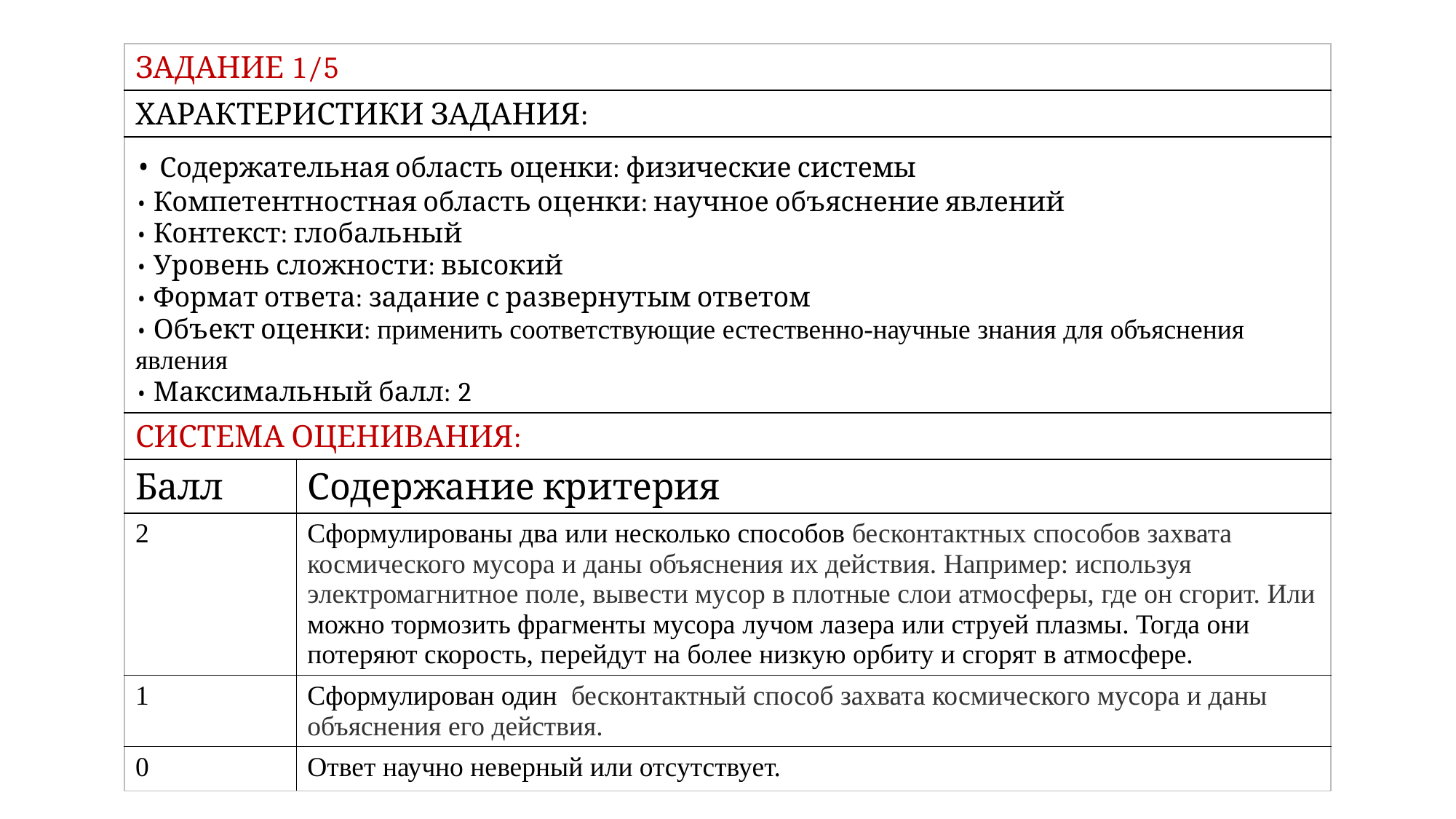

| ЗАДАНИЕ 1/5 |  |
| --- | --- |
| ХАРАКТЕРИСТИКИ ЗАДАНИЯ: |  |
| • Содержательная область оценки: физические системы • Компетентностная область оценки: научное объяснение явлений • Контекст: глобальный • Уровень сложности: высокий • Формат ответа: задание с развернутым ответом • Объект оценки: применить соответствующие естественно-научные знания для объяснения явления • Максимальный балл: 2 |  |
| СИСТЕМА ОЦЕНИВАНИЯ: |  |
| Балл | Содержание критерия |
| 2 | Сформулированы два или несколько способов бесконтактных способов захвата космического мусора и даны объяснения их действия. Например: используя электромагнитное поле, вывести мусор в плотные слои атмосферы, где он сгорит. Или можно тормозить фрагменты мусора лучом лазера или струей плазмы. Тогда они потеряют скорость, перейдут на более низкую орбиту и сгорят в атмосфере. |
| 1 | Сформулирован один бесконтактный способ захвата космического мусора и даны объяснения его действия. |
| 0 | Ответ научно неверный или отсутствует. |